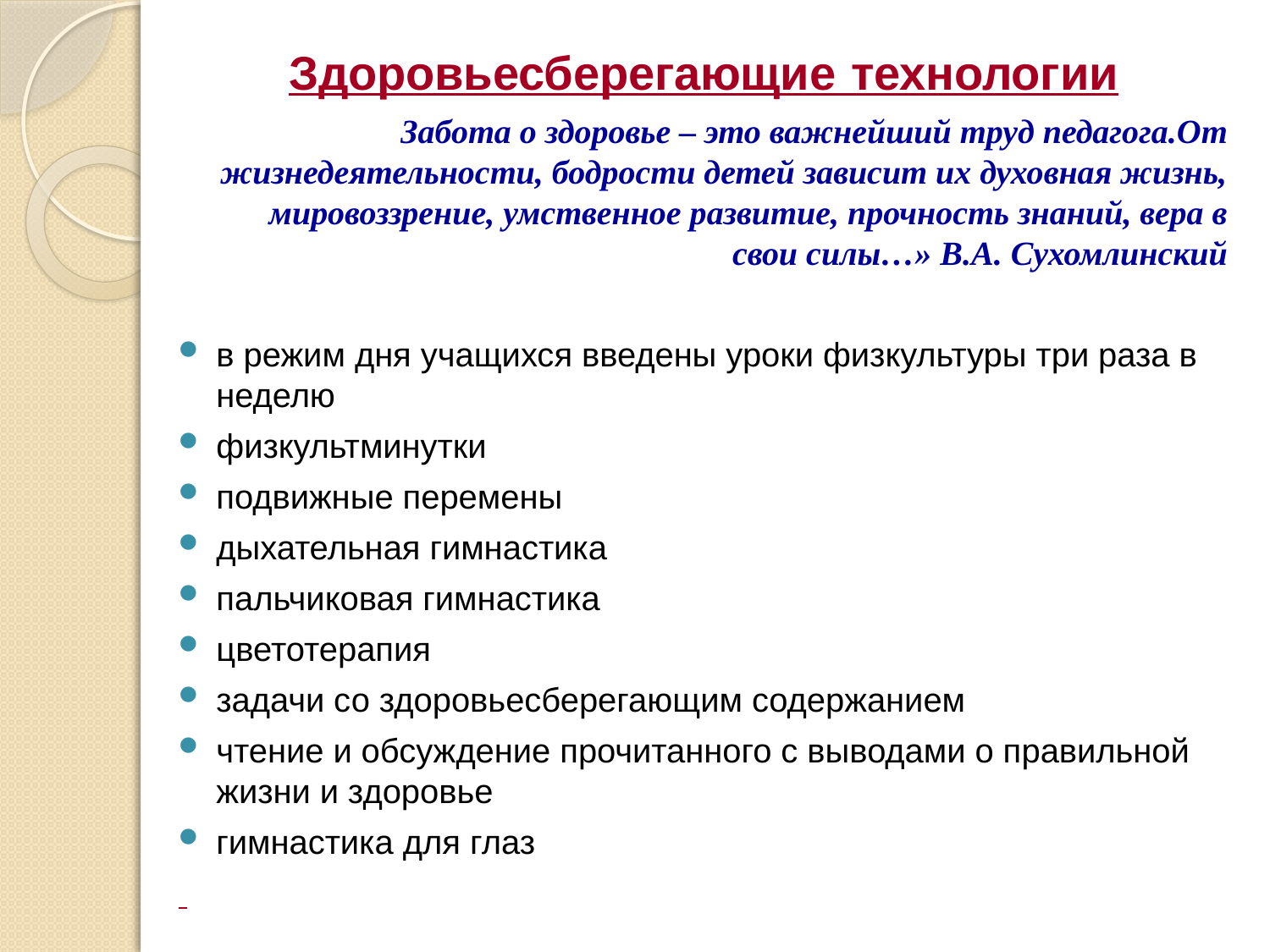

Здоровьесберегающие технологии
Забота о здоровье – это важнейший труд педагога.От жизнедеятельности, бодрости детей зависит их духовная жизнь, мировоззрение, умственное развитие, прочность знаний, вера в свои силы…» В.А. Сухомлинский

в режим дня учащихся введены уроки физкультуры три раза в неделю
физкультминутки
подвижные перемены
дыхательная гимнастика
пальчиковая гимнастика
цветотерапия
задачи со здоровьесберегающим содержанием
чтение и обсуждение прочитанного с выводами о правильной жизни и здоровье
гимнастика для глаз